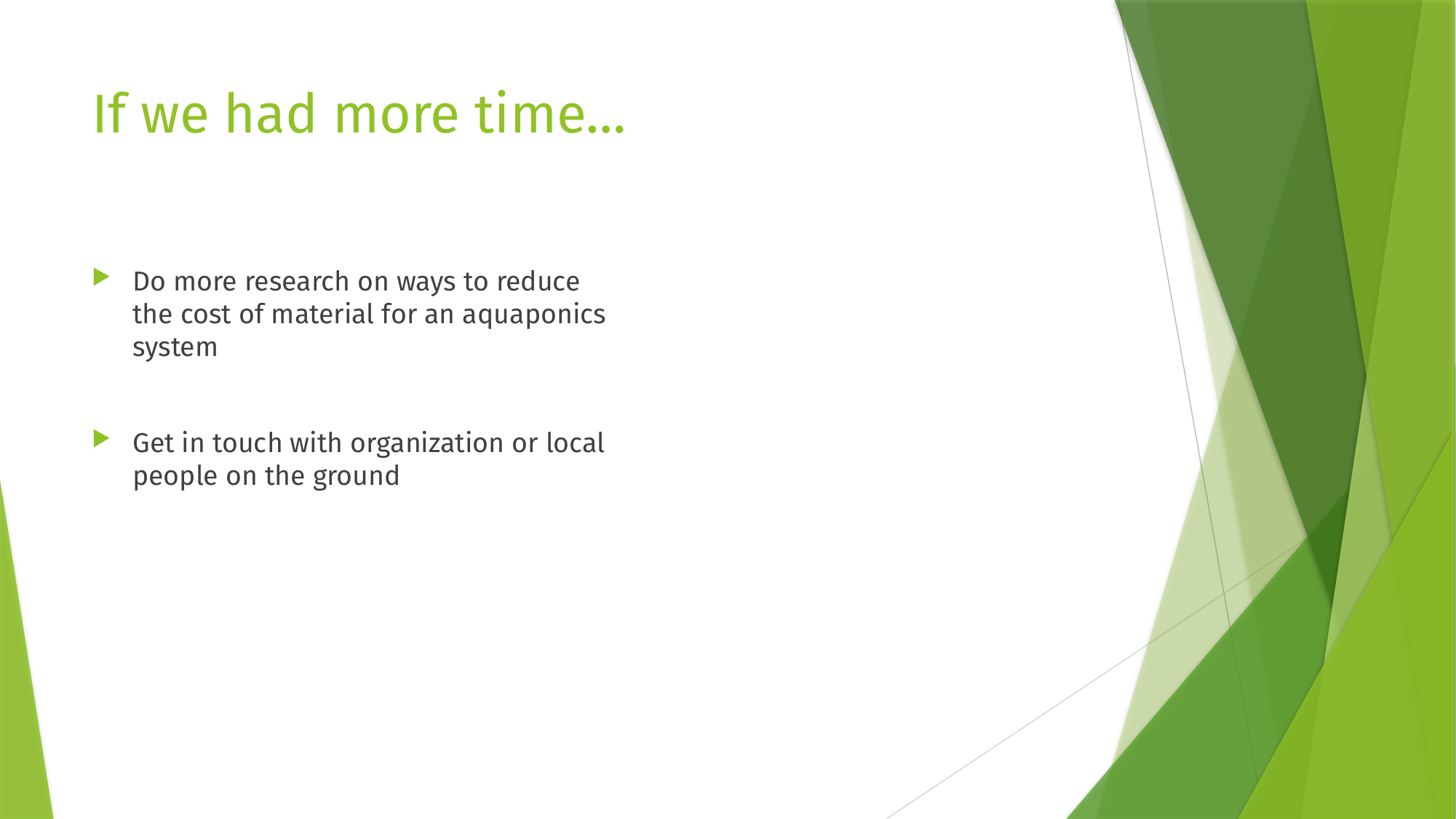

# If we had more time…
Do more research on ways to reduce the cost of material for an aquaponics system

Get in touch with organization or local people on the ground